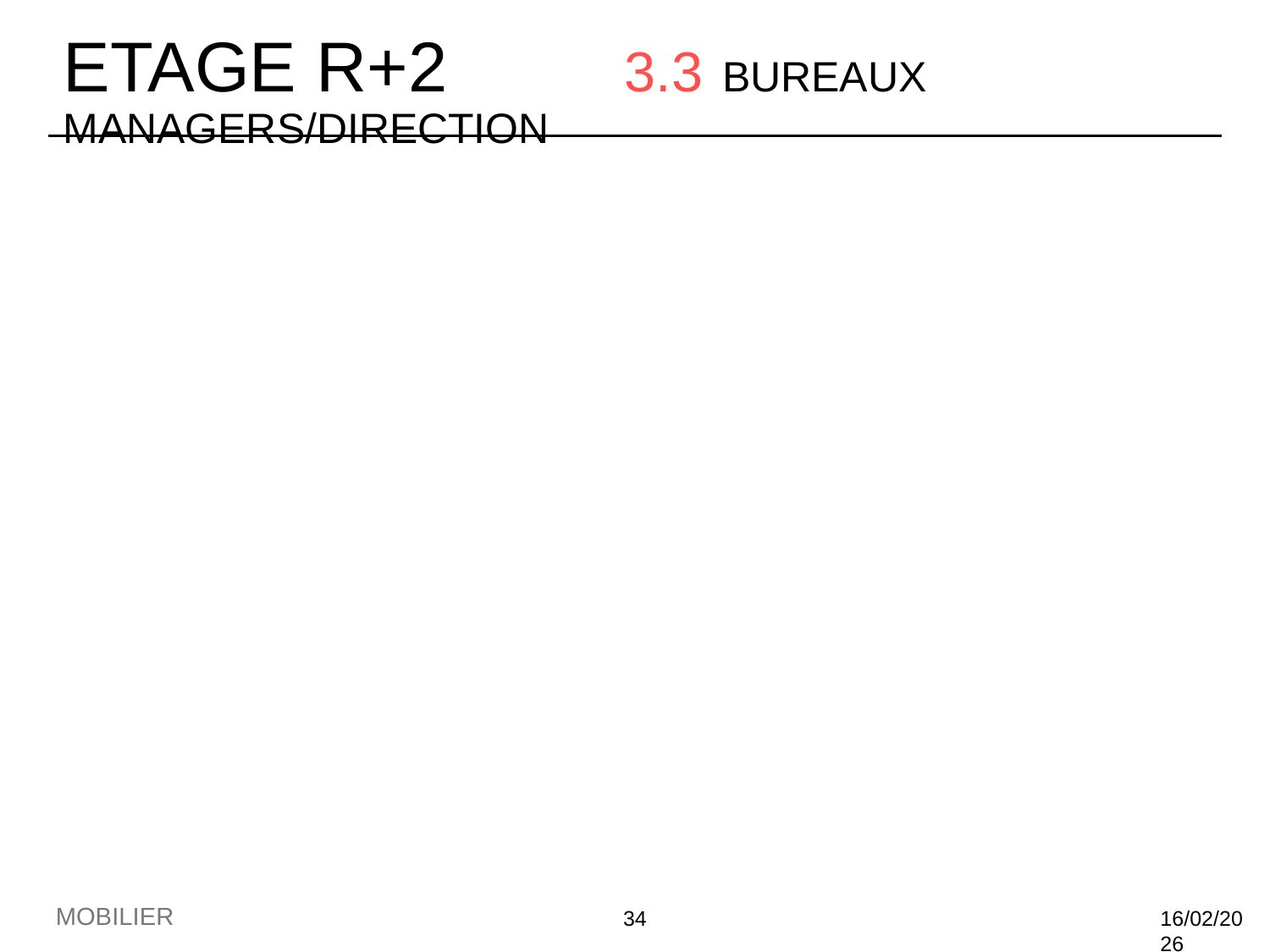

# ETAGE R+2         3.3 BUREAUX MANAGERS/DIRECTION
MOBILIER